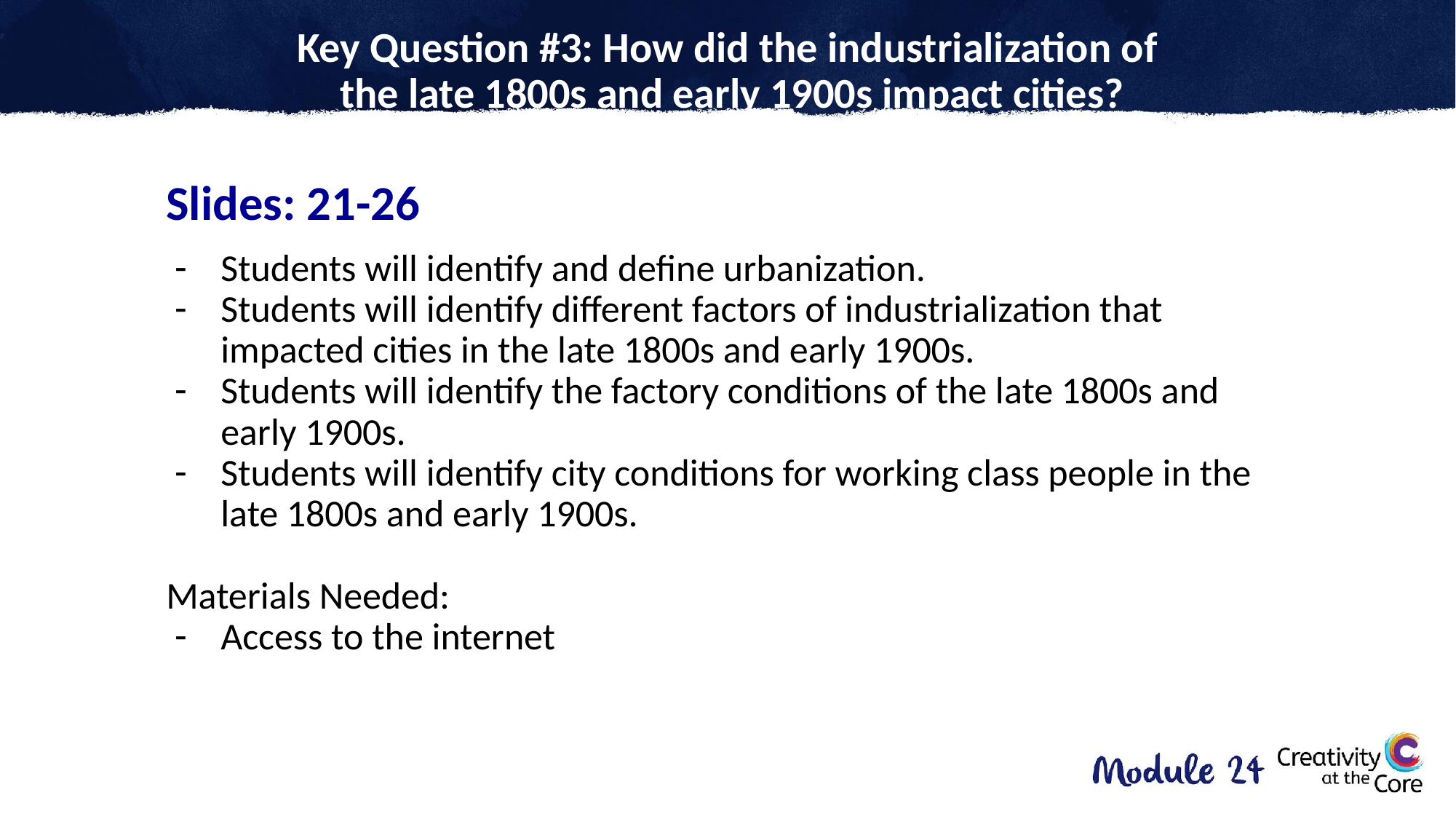

# Key Question #3: How did the industrialization of
the late 1800s and early 1900s impact cities?
Slides: 21-26
Students will identify and define urbanization.
Students will identify different factors of industrialization that impacted cities in the late 1800s and early 1900s.
Students will identify the factory conditions of the late 1800s and early 1900s.
Students will identify city conditions for working class people in the late 1800s and early 1900s.

Materials Needed:
Access to the internet